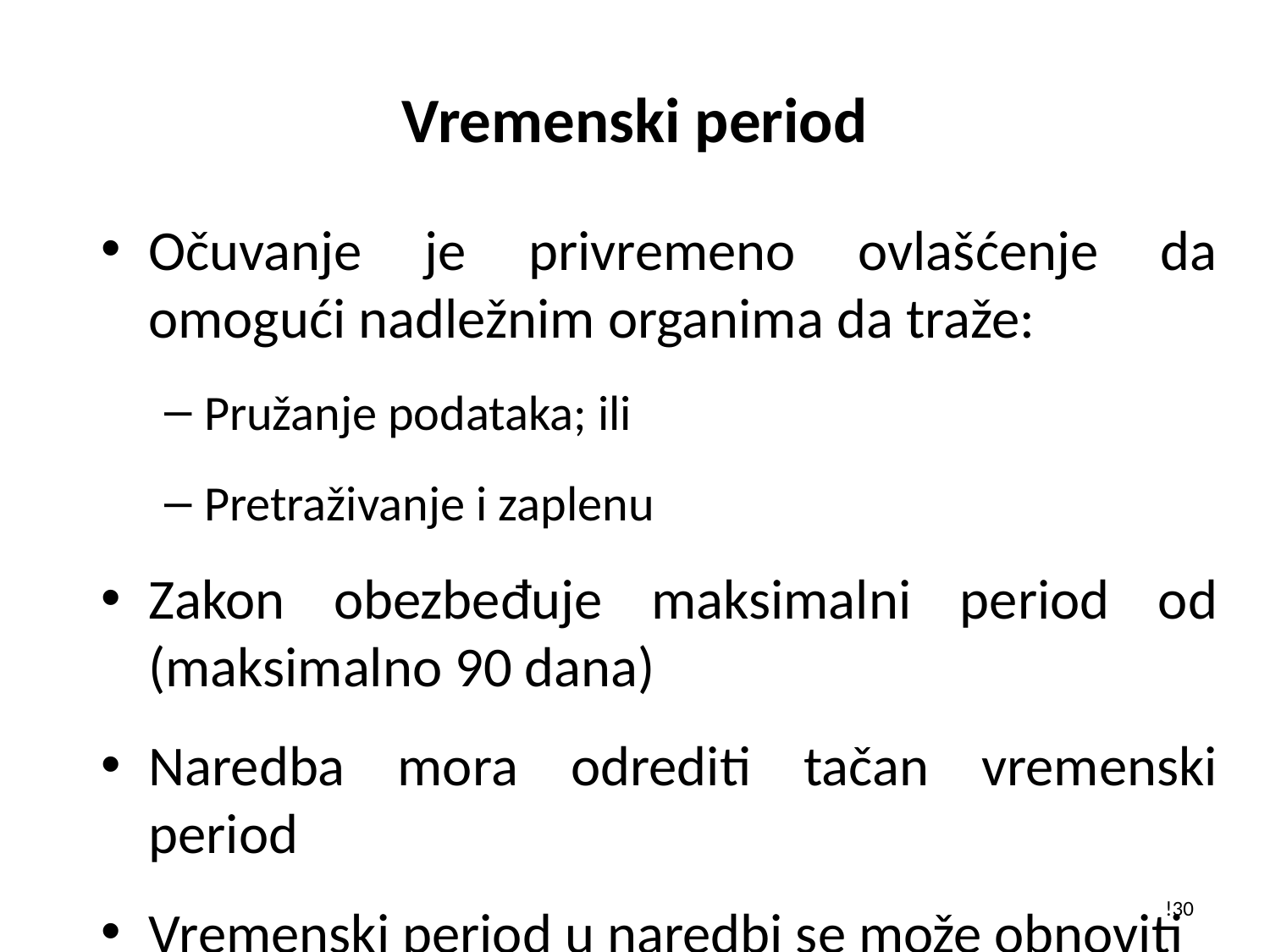

# Vremenski period
Očuvanje je privremeno ovlašćenje da omogući nadležnim organima da traže:
Pružanje podataka; ili
Pretraživanje i zaplenu
Zakon obezbeđuje maksimalni period od (maksimalno 90 dana)
Naredba mora odrediti tačan vremenski period
Vremenski period u naredbi se može obnoviti
!30